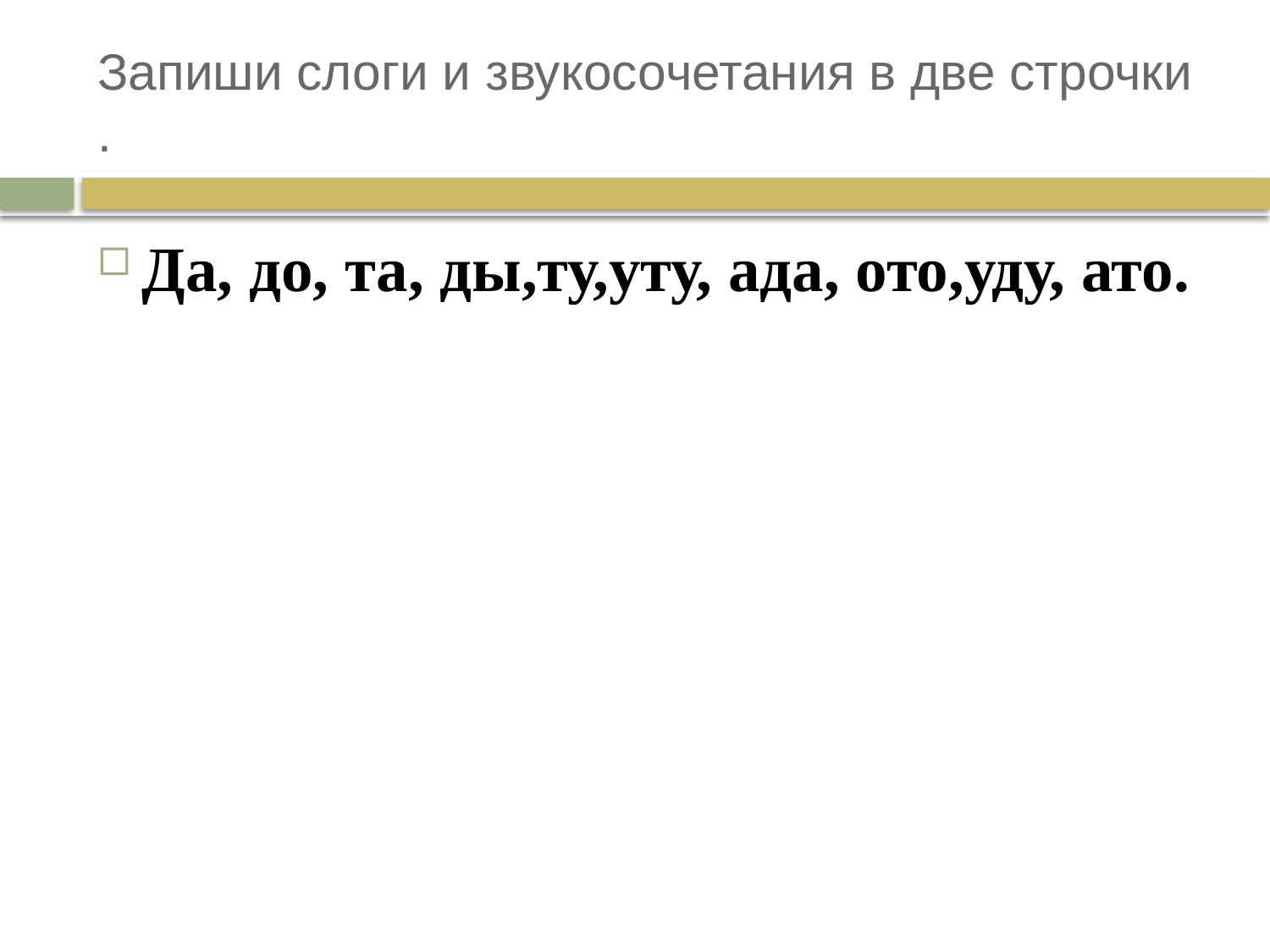

# Запиши слоги и звукосочетания в две строчки .
Да, до, та, ды,ту,уту, ада, ото,уду, ато.